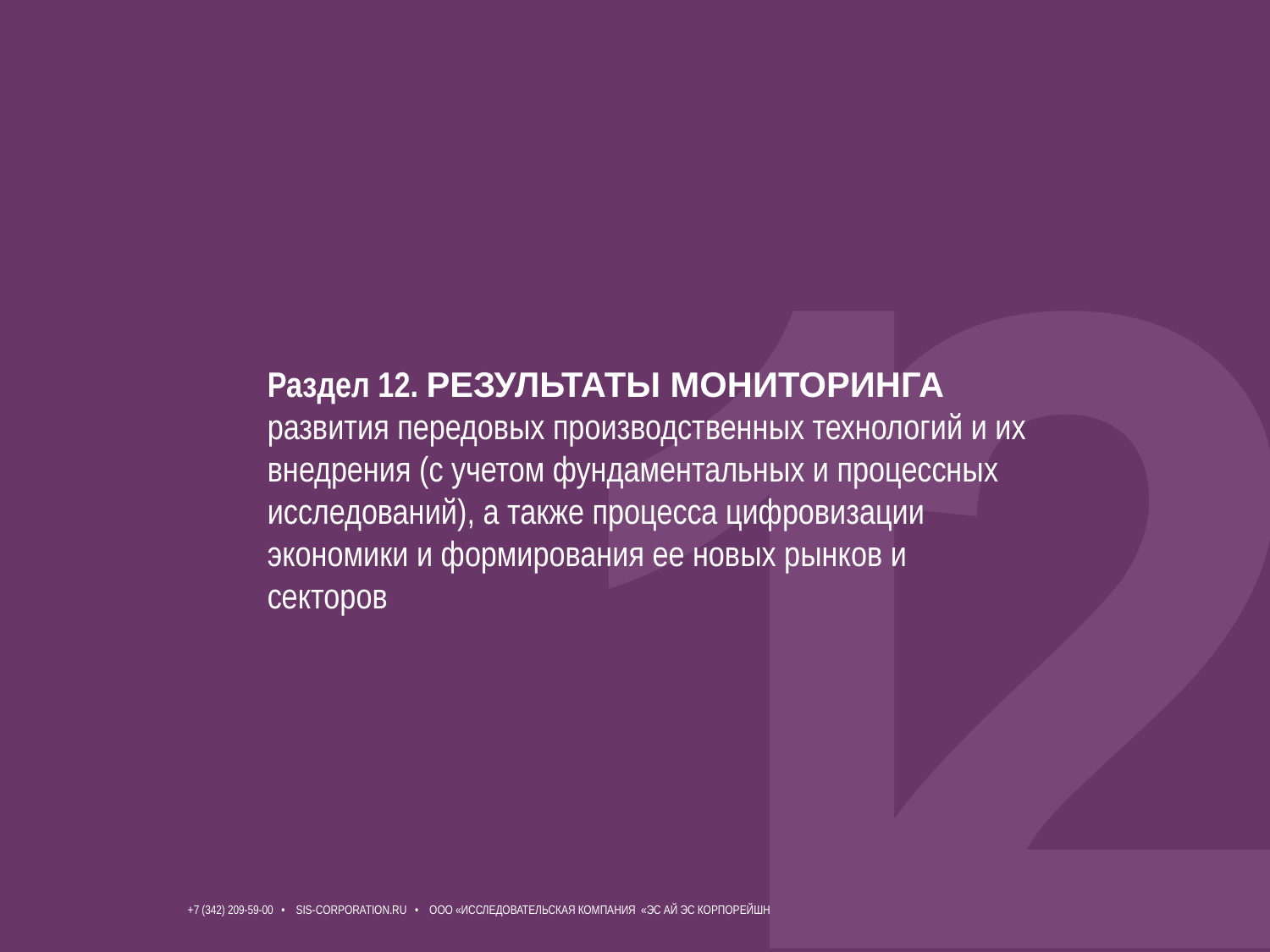

Раздел 12. РЕЗУЛЬТАТЫ МОНИТОРИНГА
развития передовых производственных технологий и их внедрения (с учетом фундаментальных и процессных исследований), а также процесса цифровизации экономики и формирования ее новых рынков и секторов